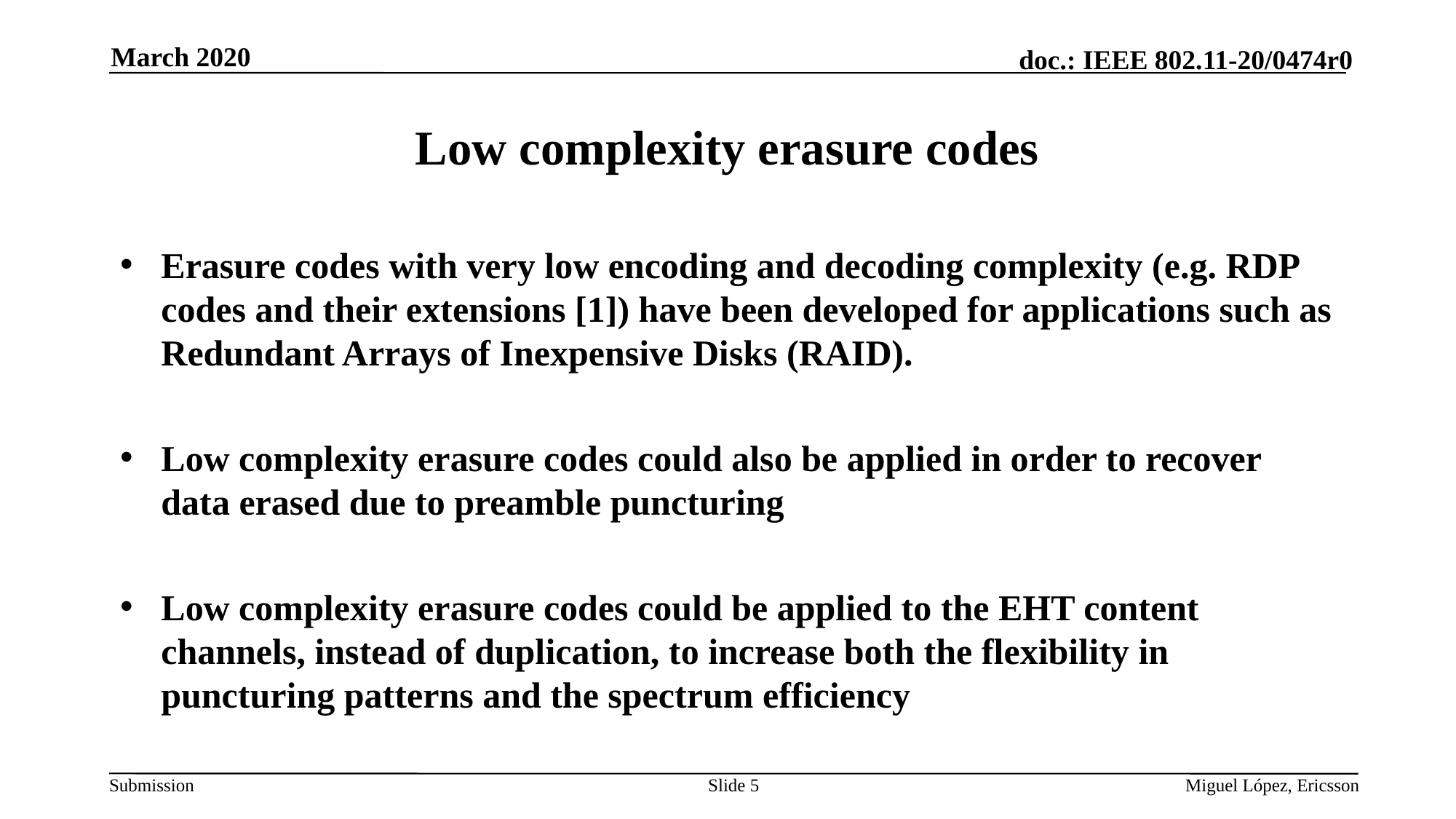

March 2020
# Low complexity erasure codes
Erasure codes with very low encoding and decoding complexity (e.g. RDP codes and their extensions [1]) have been developed for applications such as Redundant Arrays of Inexpensive Disks (RAID).

Low complexity erasure codes could also be applied in order to recover data erased due to preamble puncturing

Low complexity erasure codes could be applied to the EHT content channels, instead of duplication, to increase both the flexibility in puncturing patterns and the spectrum efficiency
Slide 5
Miguel López, Ericsson